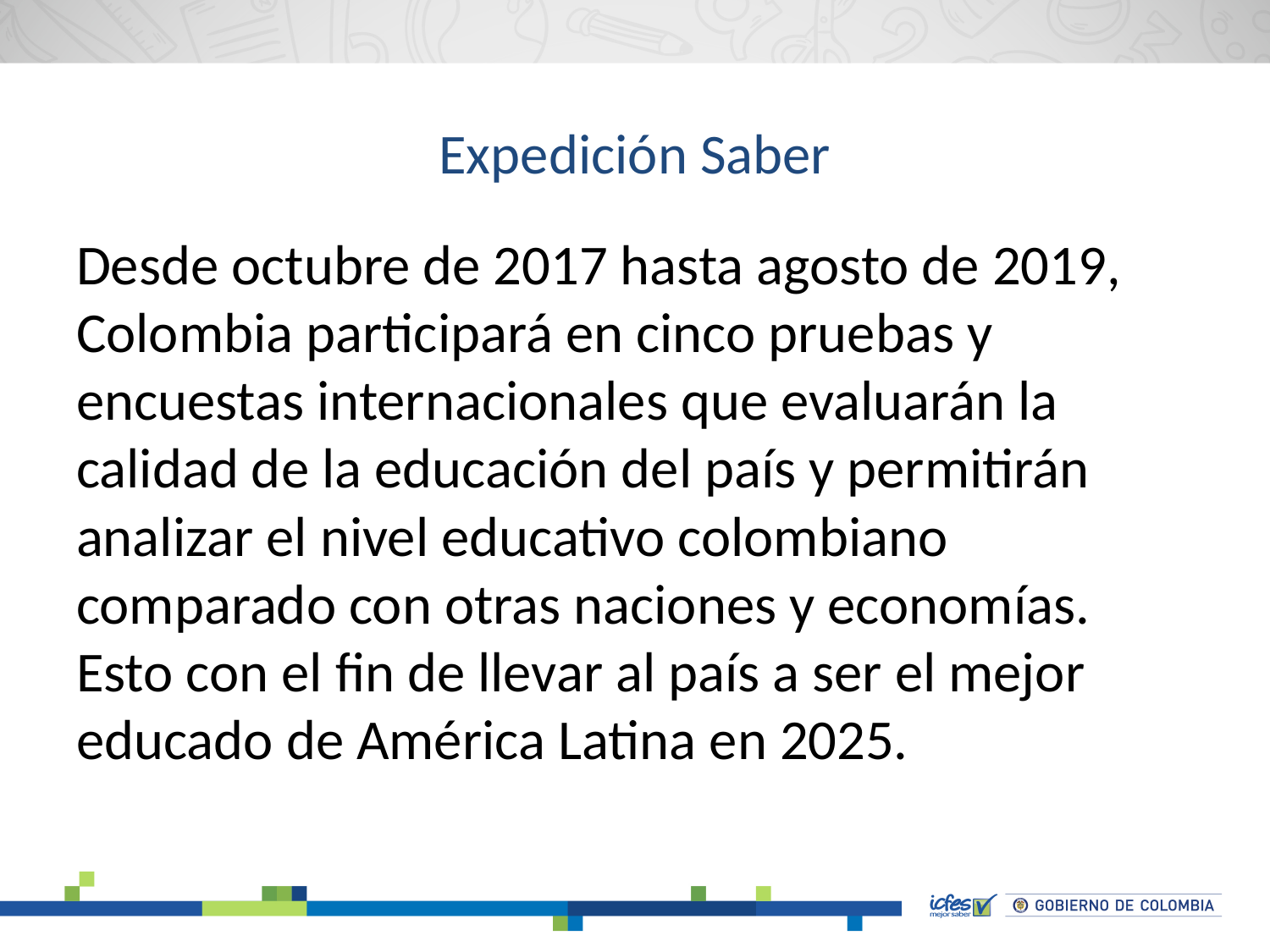

# Expedición Saber
Desde octubre de 2017 hasta agosto de 2019, Colombia participará en cinco pruebas y encuestas internacionales que evaluarán la calidad de la educación del país y permitirán analizar el nivel educativo colombiano comparado con otras naciones y economías. Esto con el fin de llevar al país a ser el mejor educado de América Latina en 2025.